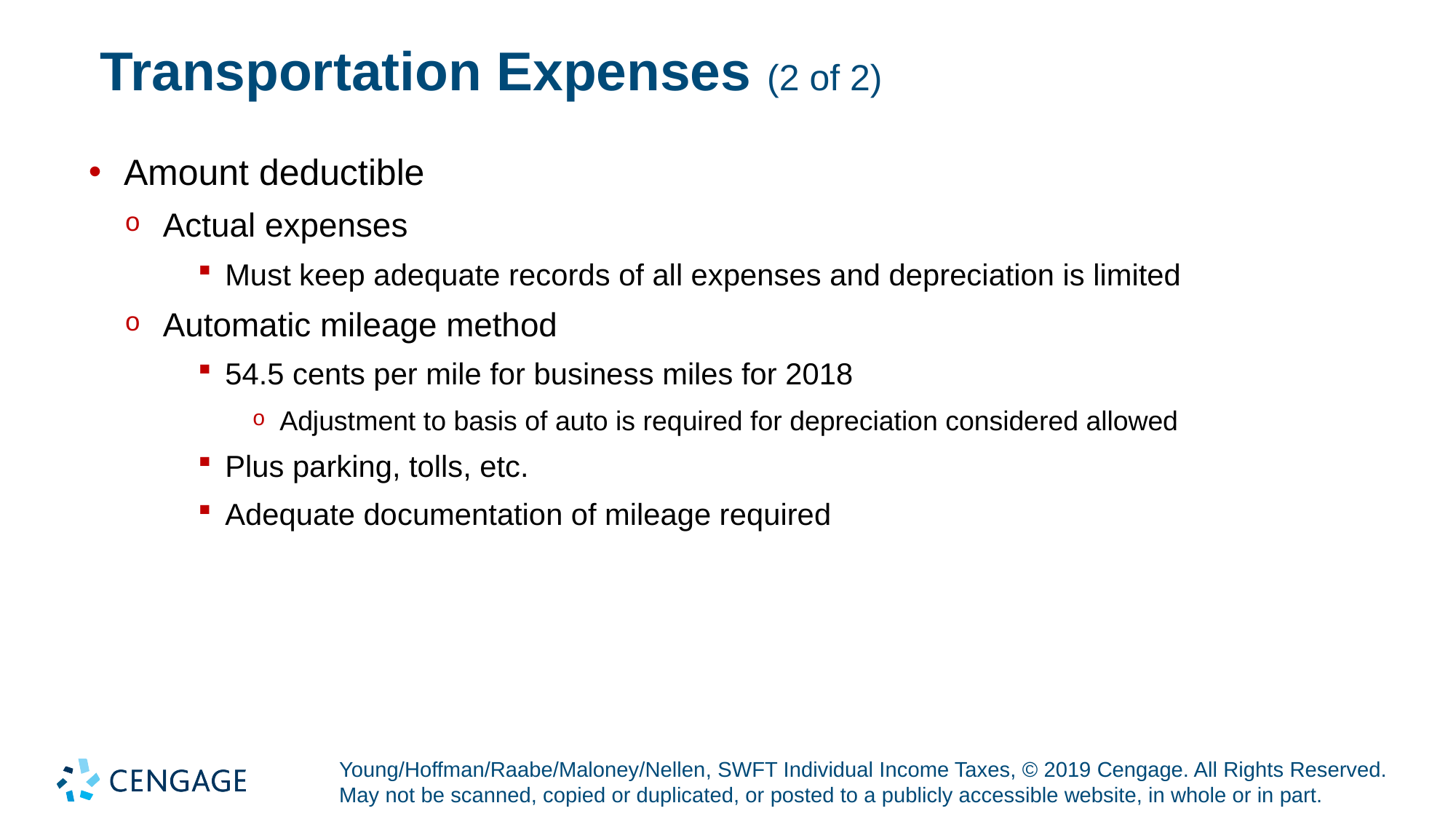

# Transportation Expenses (2 of 2)
Amount deductible
Actual expenses
Must keep adequate records of all expenses and depreciation is limited
Automatic mileage method
54.5 cents per mile for business miles for 2018
Adjustment to basis of auto is required for depreciation considered allowed
Plus parking, tolls, etc.
Adequate documentation of mileage required